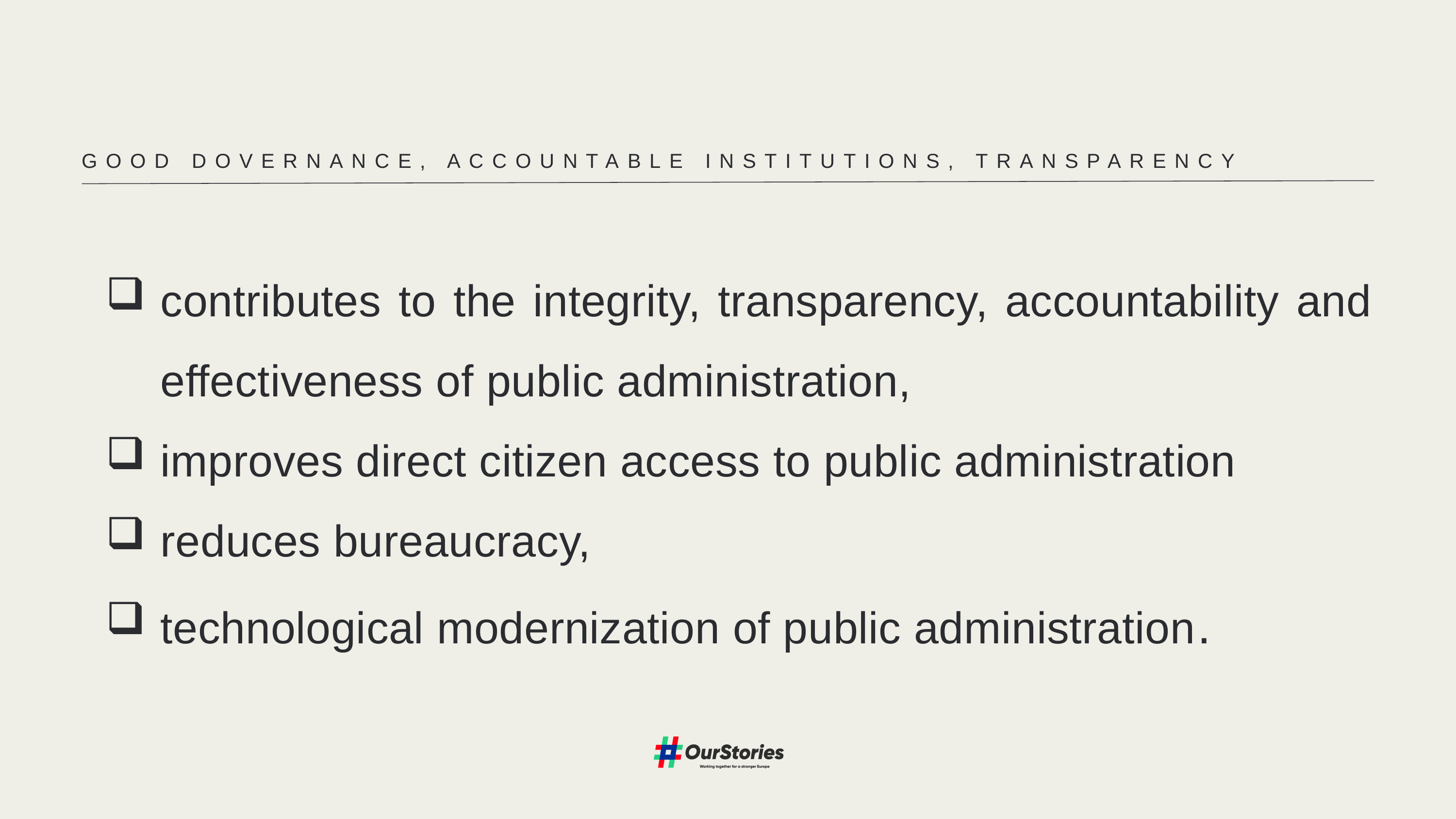

GOOD DOVERNANCE, ACCOUNTABLE INSTITUTIONS, TRANSPARENCY

contributes to the integrity, transparency, accountability and effectiveness of public administration,
improves direct citizen access to public administration
reduces bureaucracy,
technological modernization of public administration.